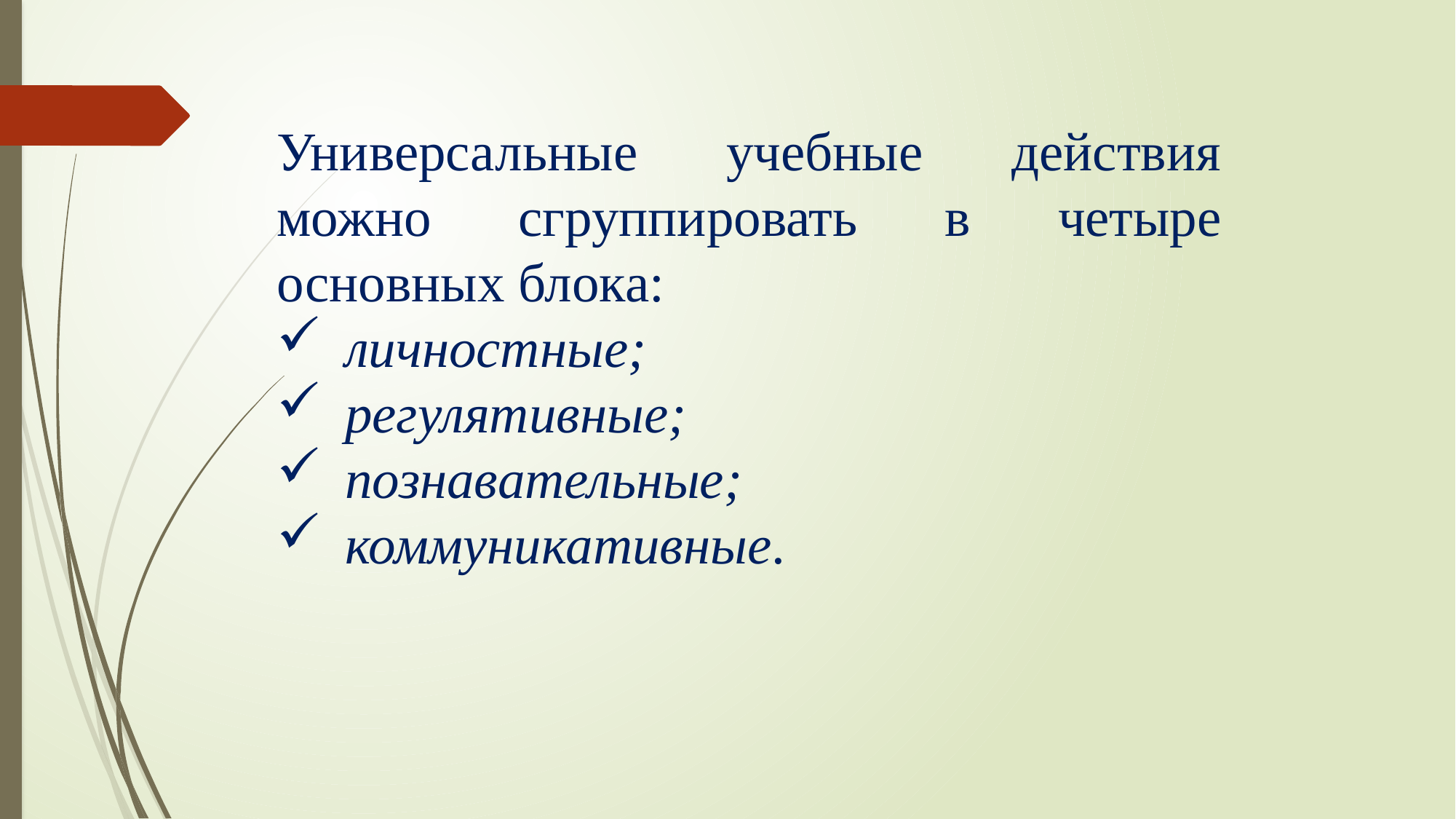

Универсальные учебные действия можно сгруппировать в четыре основных блока:
личностные;
регулятивные;
познавательные;
коммуникативные.